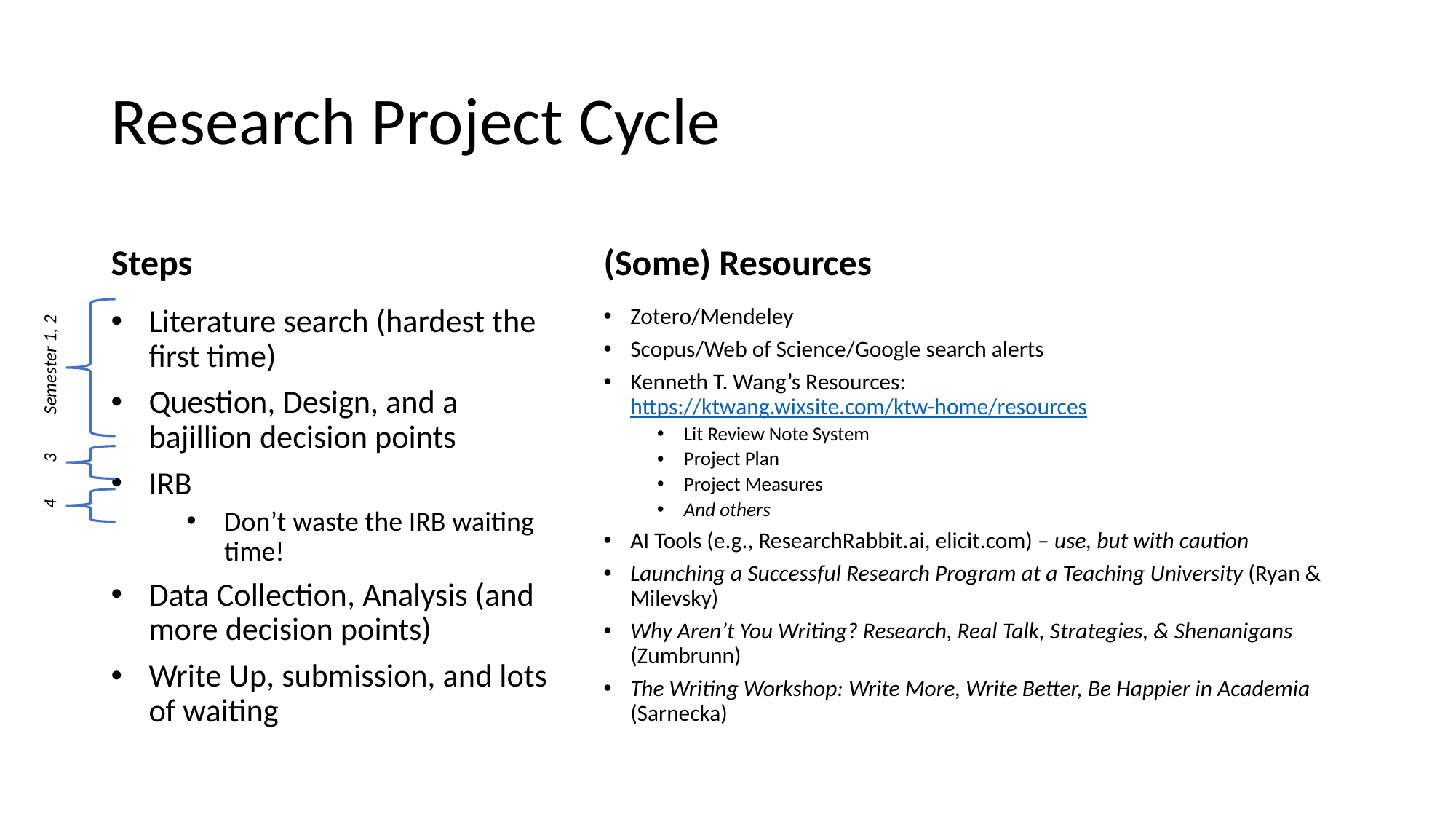

# Research Project Cycle
Steps
(Some) Resources

Literature search (hardest the first time)
Question, Design, and a bajillion decision points
IRB
Don’t waste the IRB waiting time!
Data Collection, Analysis (and more decision points)
Write Up, submission, and lots of waiting
Zotero/Mendeley
Scopus/Web of Science/Google search alerts
Kenneth T. Wang’s Resources: https://ktwang.wixsite.com/ktw-home/resources
Lit Review Note System
Project Plan
Project Measures
And others
AI Tools (e.g., ResearchRabbit.ai, elicit.com) – use, but with caution
Launching a Successful Research Program at a Teaching University (Ryan & Milevsky)
Why Aren’t You Writing? Research, Real Talk, Strategies, & Shenanigans (Zumbrunn)
The Writing Workshop: Write More, Write Better, Be Happier in Academia (Sarnecka)
Semester 1, 2
3

4